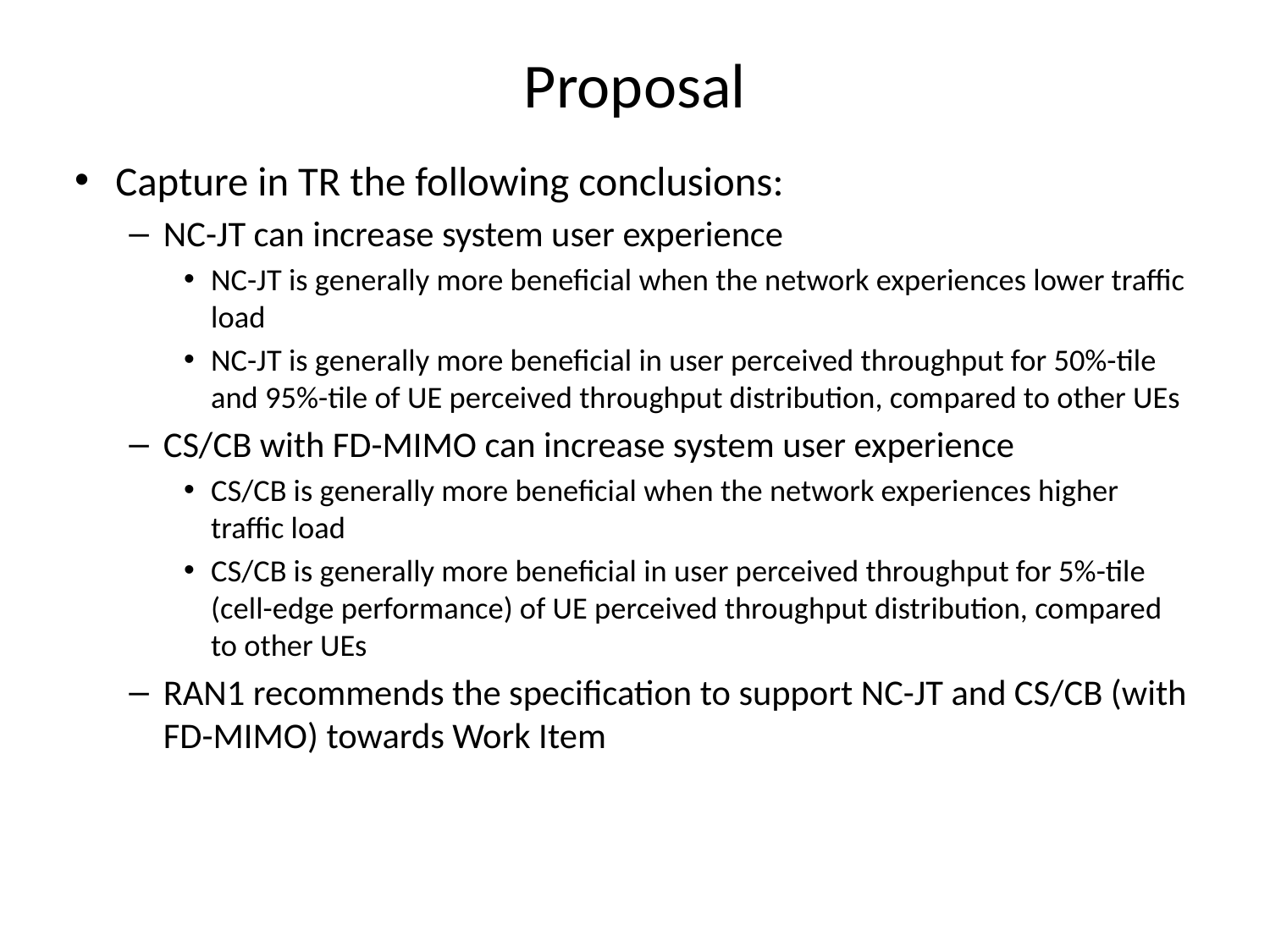

# Proposal
Capture in TR the following conclusions:
NC-JT can increase system user experience
NC-JT is generally more beneficial when the network experiences lower traffic load
NC-JT is generally more beneficial in user perceived throughput for 50%-tile and 95%-tile of UE perceived throughput distribution, compared to other UEs
CS/CB with FD-MIMO can increase system user experience
CS/CB is generally more beneficial when the network experiences higher traffic load
CS/CB is generally more beneficial in user perceived throughput for 5%-tile (cell-edge performance) of UE perceived throughput distribution, compared to other UEs
RAN1 recommends the specification to support NC-JT and CS/CB (with FD-MIMO) towards Work Item